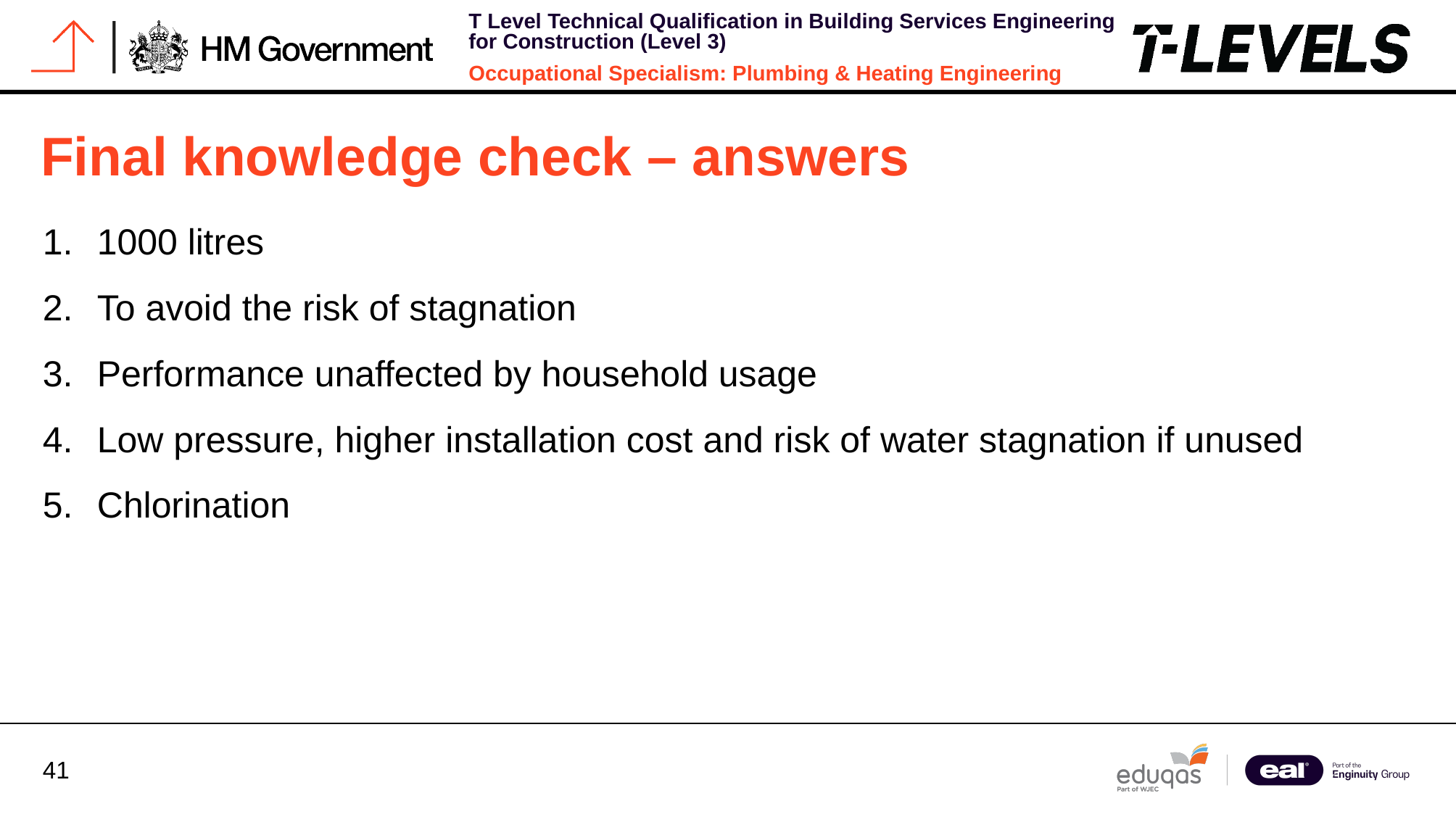

# Final knowledge check – answers
1000 litres
To avoid the risk of stagnation
Performance unaffected by household usage
Low pressure, higher installation cost and risk of water stagnation if unused
Chlorination